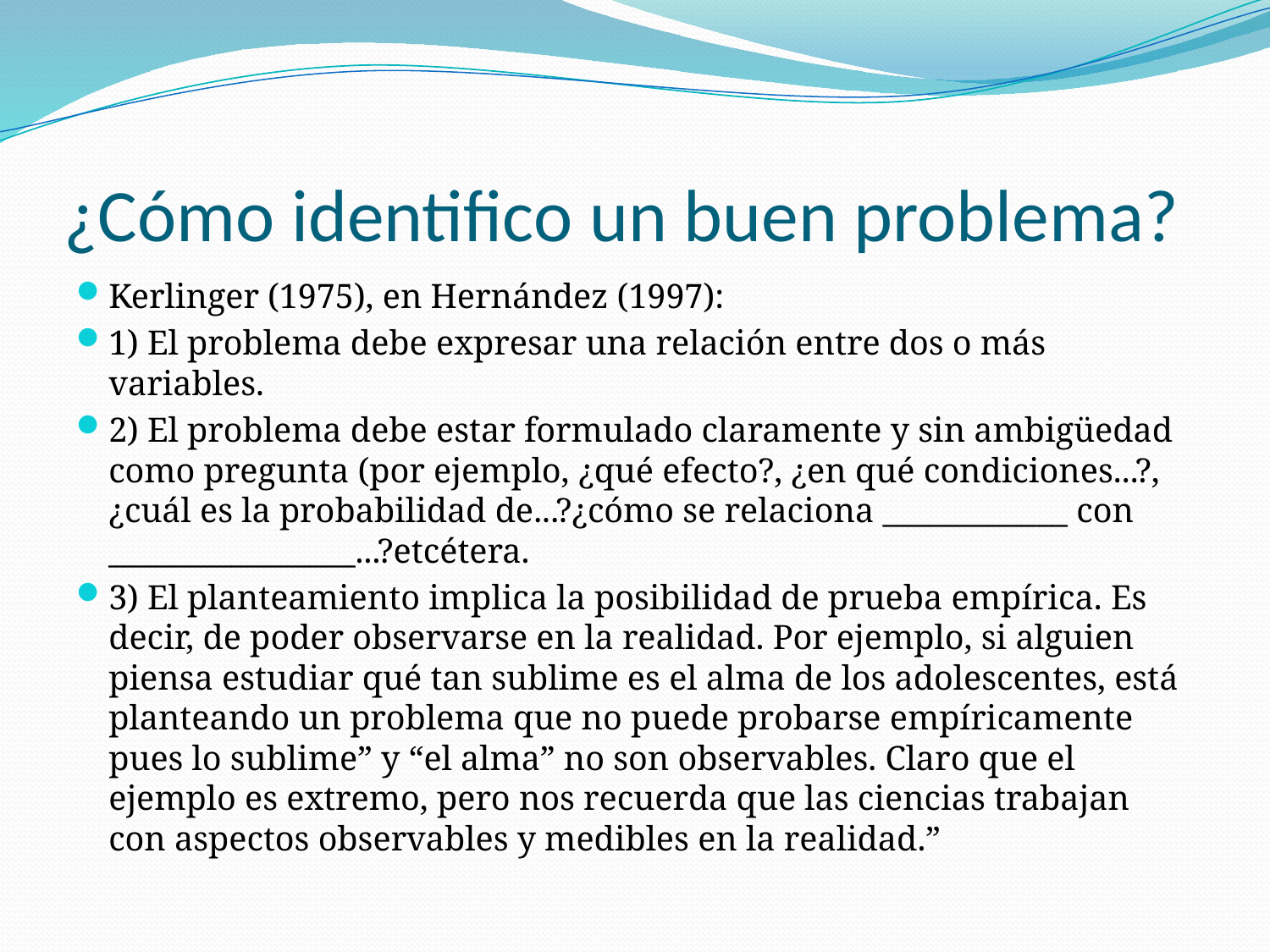

# ¿Cómo identifico un buen problema?
Kerlinger (1975), en Hernández (1997):
1) El problema debe expresar una relación entre dos o más variables.
2) El problema debe estar formulado claramente y sin ambigüedad como pregunta (por ejemplo, ¿qué efecto?, ¿en qué condiciones...?, ¿cuál es la probabilidad de...?¿cómo se relaciona ____________ con ________________...?etcétera.
3) El planteamiento implica la posibilidad de prueba empírica. Es decir, de poder observarse en la realidad. Por ejemplo, si alguien piensa estudiar qué tan sublime es el alma de los adolescentes, está planteando un problema que no puede probarse empíricamente pues lo sublime” y “el alma” no son observables. Claro que el ejemplo es extremo, pero nos recuerda que las ciencias trabajan con aspectos observables y medibles en la realidad.”